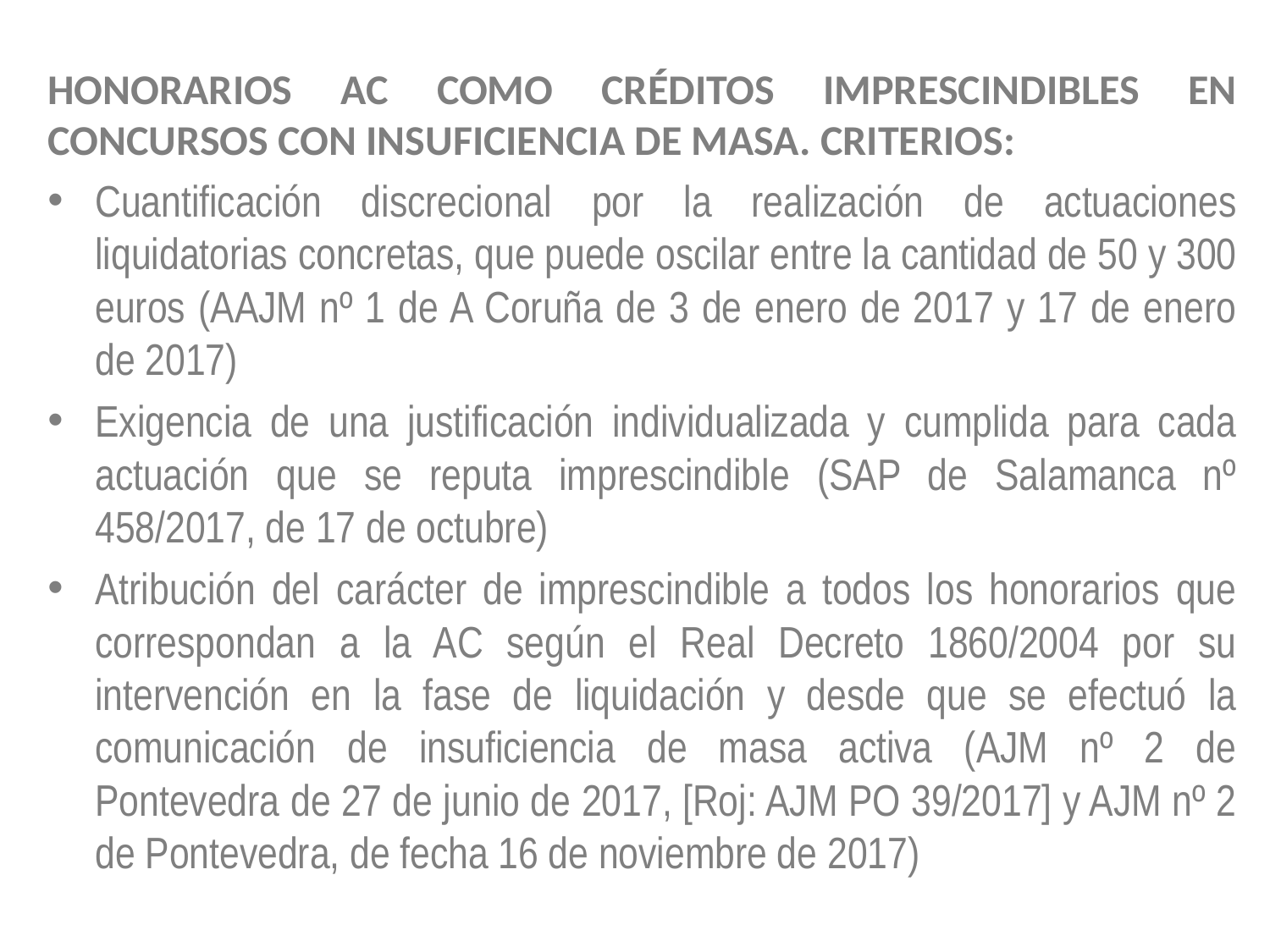

#
HONORARIOS AC COMO CRÉDITOS IMPRESCINDIBLES EN CONCURSOS CON INSUFICIENCIA DE MASA. CRITERIOS:
Cuantificación discrecional por la realización de actuaciones liquidatorias concretas, que puede oscilar entre la cantidad de 50 y 300 euros (AAJM nº 1 de A Coruña de 3 de enero de 2017 y 17 de enero de 2017)
Exigencia de una justificación individualizada y cumplida para cada actuación que se reputa imprescindible (SAP de Salamanca nº 458/2017, de 17 de octubre)
Atribución del carácter de imprescindible a todos los honorarios que correspondan a la AC según el Real Decreto 1860/2004 por su intervención en la fase de liquidación y desde que se efectuó la comunicación de insuficiencia de masa activa (AJM nº 2 de Pontevedra de 27 de junio de 2017, [Roj: AJM PO 39/2017] y AJM nº 2 de Pontevedra, de fecha 16 de noviembre de 2017)